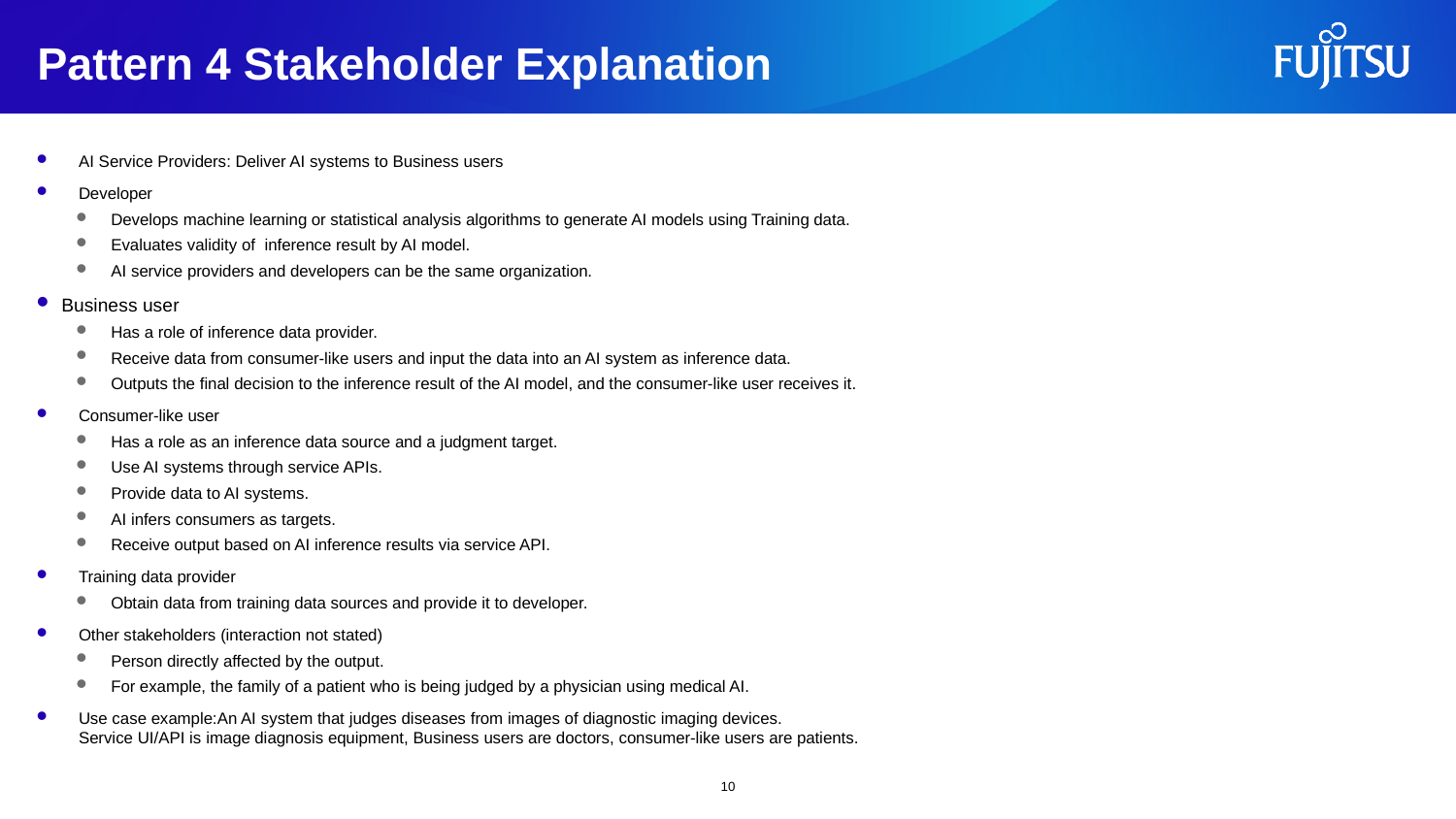

# Pattern 4 Stakeholder Explanation
AI Service Providers: Deliver AI systems to Business users
Developer
Develops machine learning or statistical analysis algorithms to generate AI models using Training data.
Evaluates validity of  inference result by AI model.
AI service providers and developers can be the same organization.
Business user
Has a role of inference data provider.
Receive data from consumer-like users and input the data into an AI system as inference data.
Outputs the final decision to the inference result of the AI model, and the consumer-like user receives it.
Consumer-like user
Has a role as an inference data source and a judgment target.
Use AI systems through service APIs.
Provide data to AI systems.
AI infers consumers as targets.
Receive output based on AI inference results via service API.
Training data provider
Obtain data from training data sources and provide it to developer.
Other stakeholders (interaction not stated)
Person directly affected by the output.
For example, the family of a patient who is being judged by a physician using medical AI.
Use case example:An AI system that judges diseases from images of diagnostic imaging devices.
Service UI/API is image diagnosis equipment, Business users are doctors, consumer-like users are patients.

10